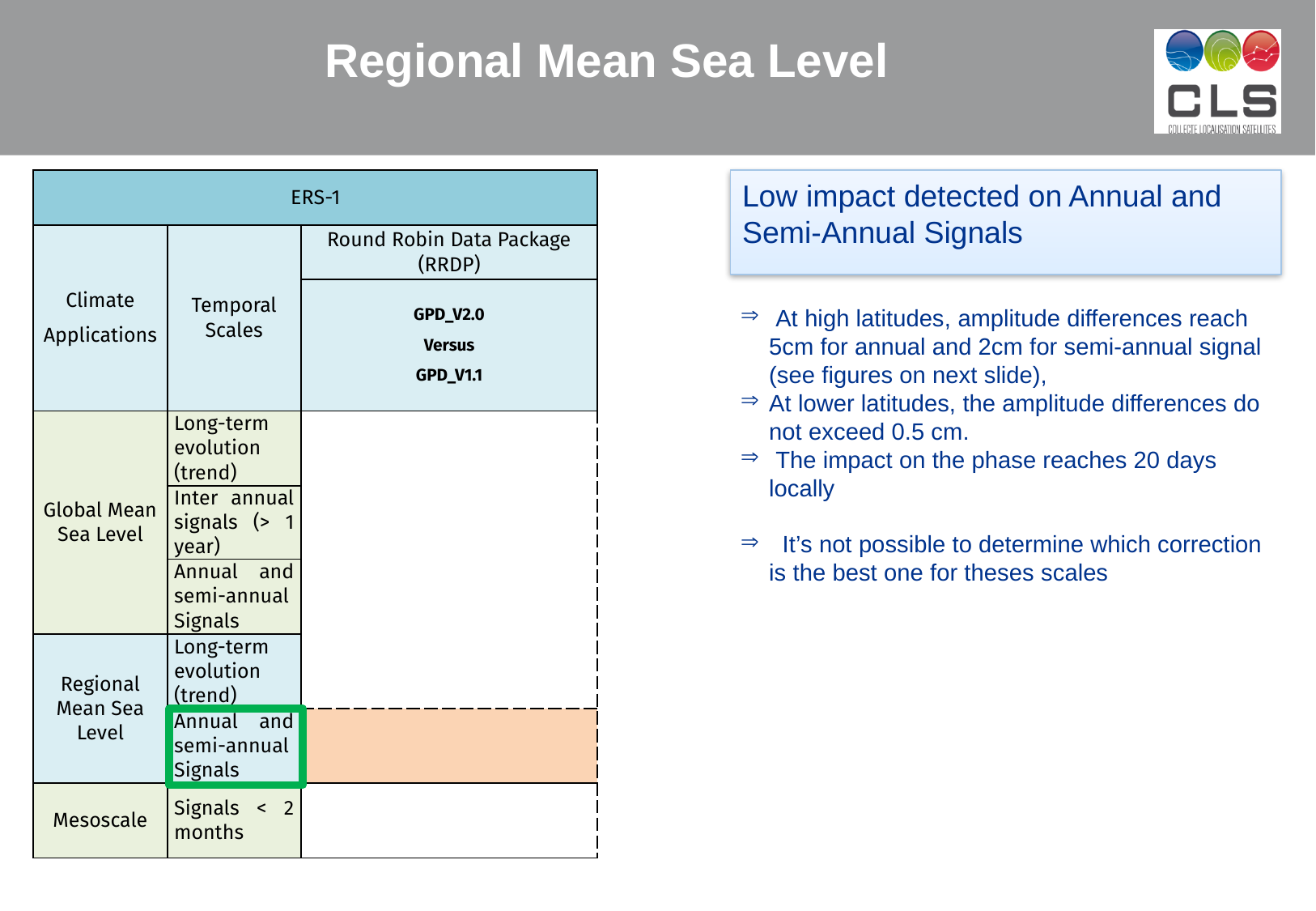

Regional Mean Sea Level
| ERS-1 |  |  |
| --- | --- | --- |
| Climate Applications | Temporal Scales | Round Robin Data Package (RRDP) |
|  |  | GPD\_V2.0 Versus GPD\_V1.1 |
| Global Mean Sea Level | Long-term evolution (trend) |  |
|  | Inter annual signals (> 1 year) |  |
|  | Annual and semi-annual Signals |  |
| Regional Mean Sea Level | Long-term evolution (trend) |  |
|  | Annual and semi-annual Signals |  |
| Mesoscale | Signals < 2 months |  |
Low impact detected on Annual and Semi-Annual Signals

 At high latitudes, amplitude differences reach 5cm for annual and 2cm for semi-annual signal (see figures on next slide),
At lower latitudes, the amplitude differences do not exceed 0.5 cm.
 The impact on the phase reaches 20 days locally

  It’s not possible to determine which correction is the best one for theses scales